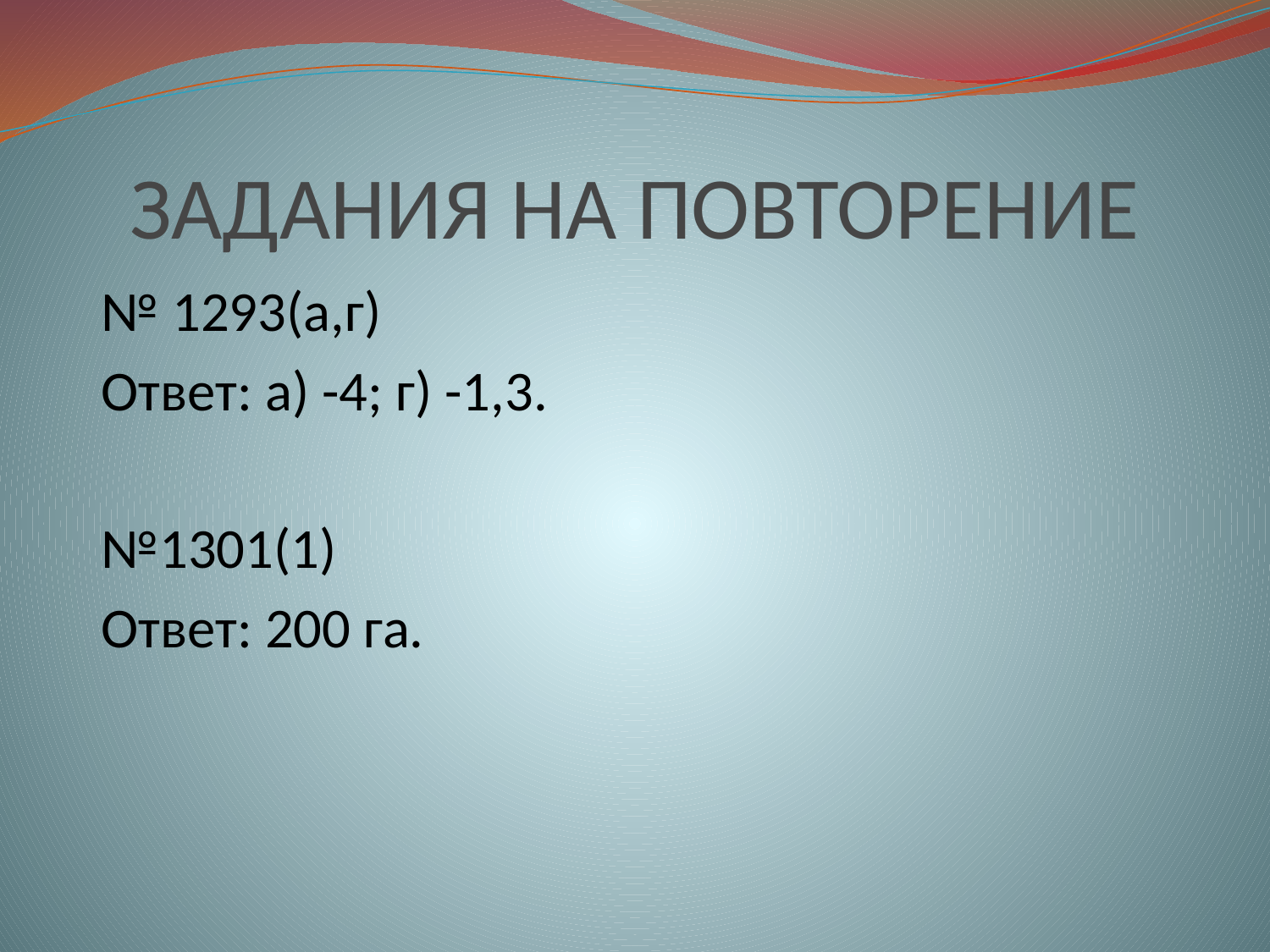

# ЗАДАНИЯ НА ПОВТОРЕНИЕ
  № 1293(а,г)
  Ответ: а) -4; г) -1,3.

  №1301(1)
  Ответ: 200 га.